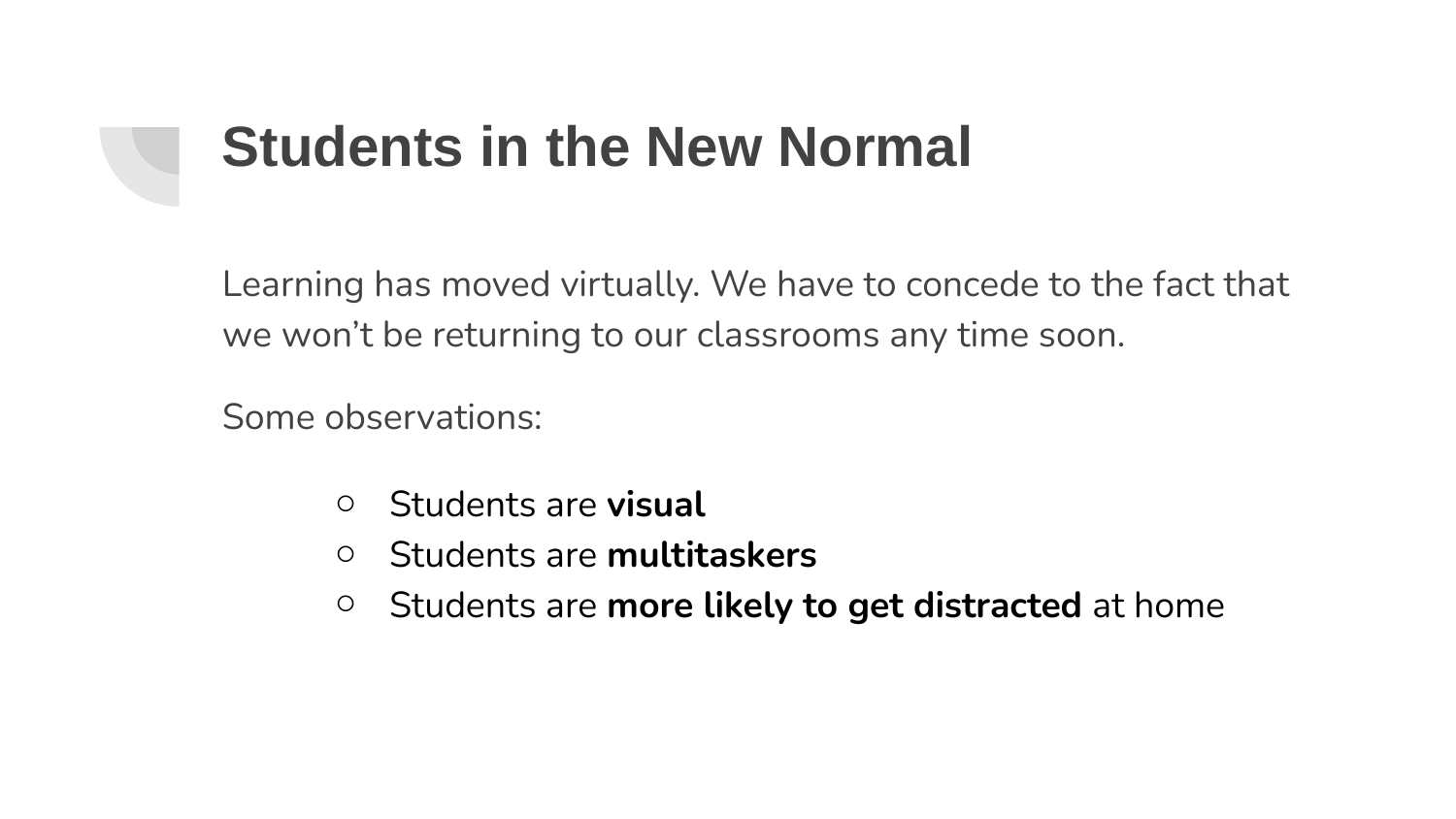

# Students in the New Normal
Learning has moved virtually. We have to concede to the fact that we won’t be returning to our classrooms any time soon.
Some observations:
Students are visual
Students are multitaskers
Students are more likely to get distracted at home